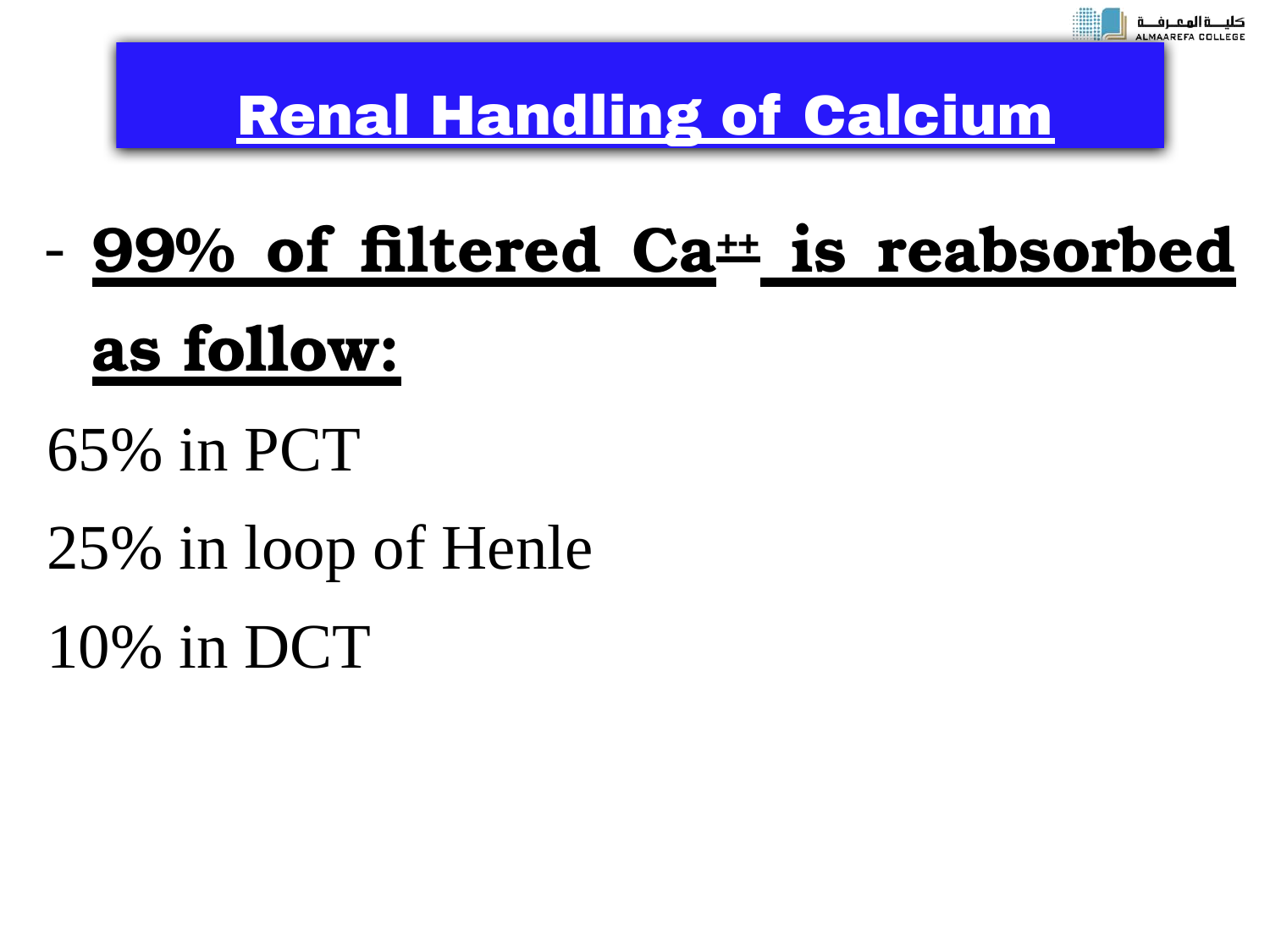

# Renal Handling of Calcium
99% of filtered Ca++ is reabsorbed as follow:
65% in PCT
25% in loop of Henle
10% in DCT